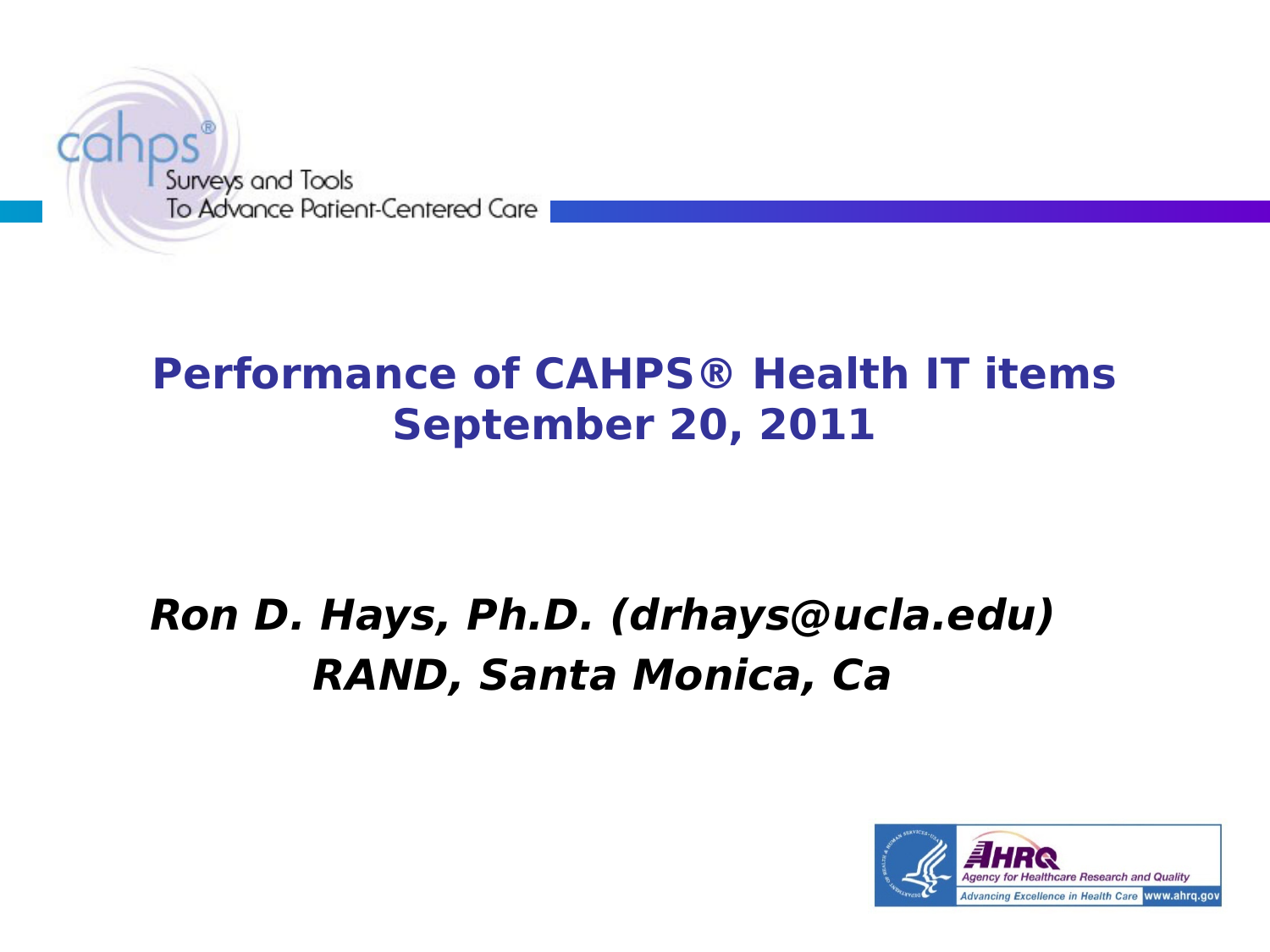

# Performance of CAHPS® Health IT items September 20, 2011
Ron D. Hays, Ph.D. (drhays@ucla.edu)
RAND, Santa Monica, Ca